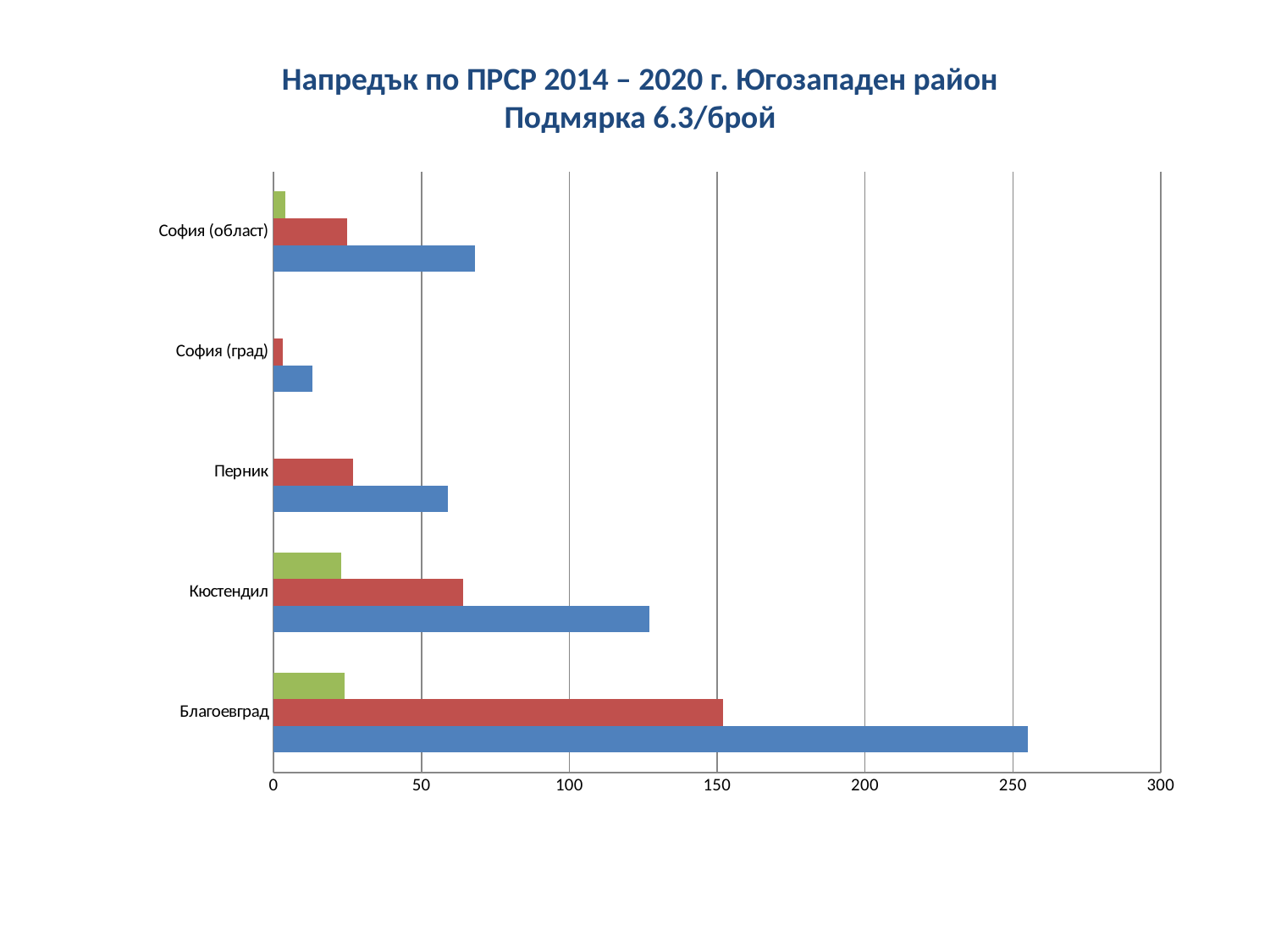

Напредък по ПРСР 2014 – 2020 г. Югозападен район
Подмярка 6.3/брой

### Chart

| Category | Подмярка 6.3 Брой подадени проекти | Подмярка 6.3 Брой на подписаните договори | Подмярка 6.3 Приключили проекти брой |
|---|---|---|---|
| Благоевград | 255.0 | 152.0 | 24.0 |
| Кюстендил | 127.0 | 64.0 | 23.0 |
| Перник | 59.0 | 27.0 | None |
| София (град) | 13.0 | 3.0 | None |
| София (област) | 68.0 | 25.0 | 4.0 |